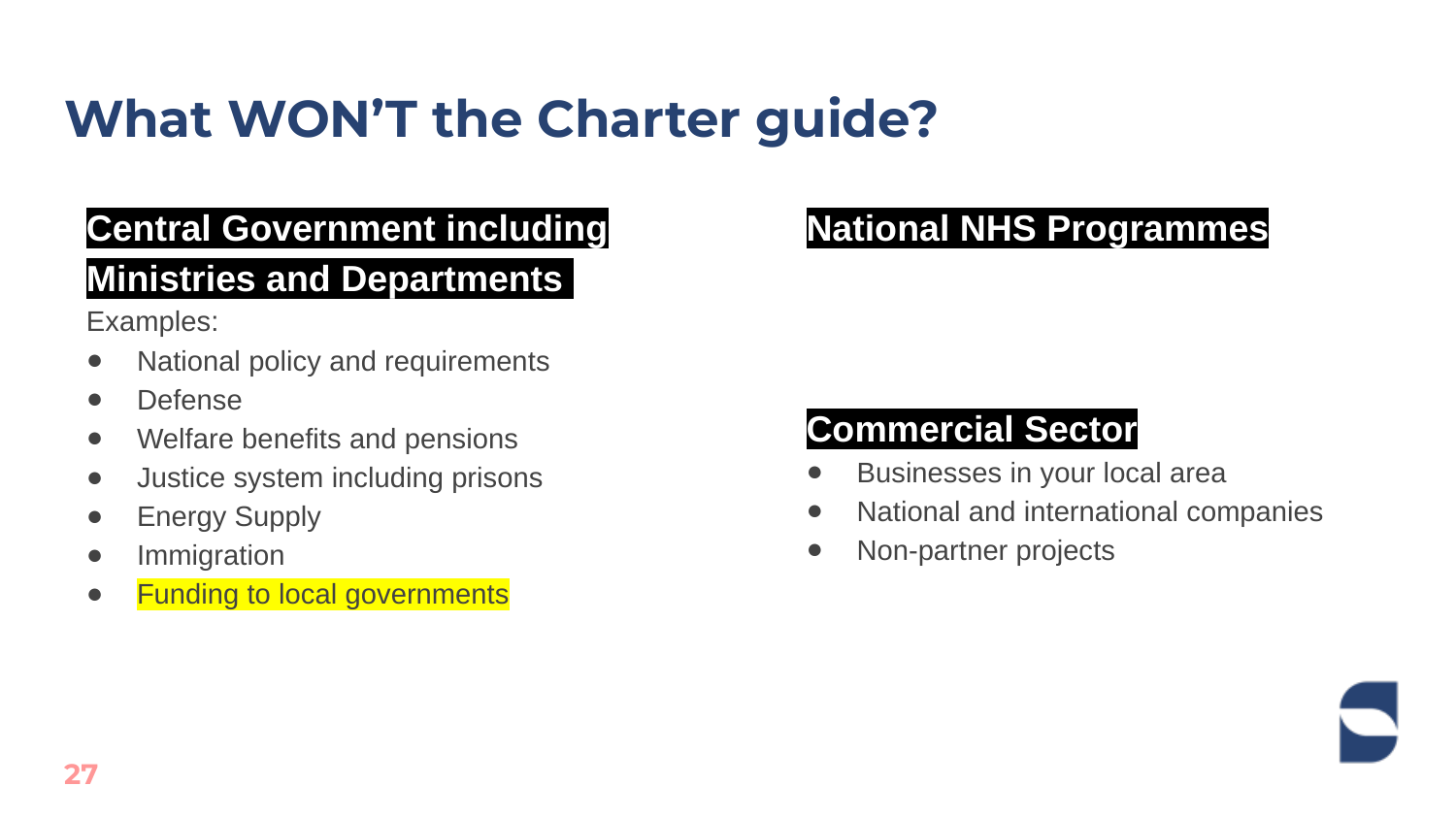

# What WON’T the Charter guide?
Central Government including Ministries and Departments
Examples:
National policy and requirements
Defense
Welfare benefits and pensions
Justice system including prisons
Energy Supply
Immigration
Funding to local governments

National NHS Programmes

Commercial Sector
Businesses in your local area
National and international companies
Non-partner projects

27